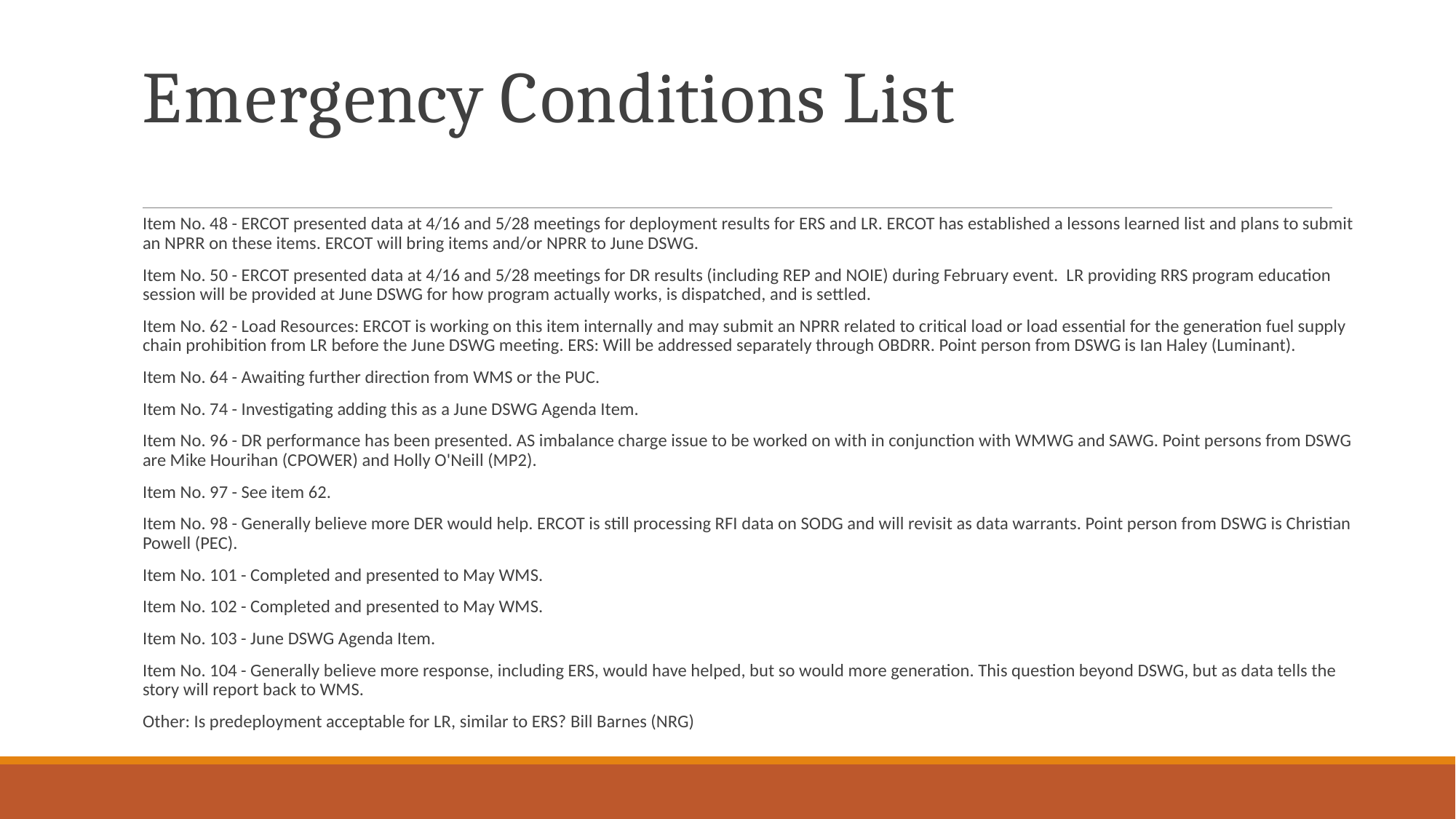

# Emergency Conditions List
Item No. 48 - ERCOT presented data at 4/16 and 5/28 meetings for deployment results for ERS and LR. ERCOT has established a lessons learned list and plans to submit an NPRR on these items. ERCOT will bring items and/or NPRR to June DSWG.
Item No. 50 - ERCOT presented data at 4/16 and 5/28 meetings for DR results (including REP and NOIE) during February event.  LR providing RRS program education session will be provided at June DSWG for how program actually works, is dispatched, and is settled.
Item No. 62 - Load Resources: ERCOT is working on this item internally and may submit an NPRR related to critical load or load essential for the generation fuel supply chain prohibition from LR before the June DSWG meeting. ERS: Will be addressed separately through OBDRR. Point person from DSWG is Ian Haley (Luminant).
Item No. 64 - Awaiting further direction from WMS or the PUC.
Item No. 74 - Investigating adding this as a June DSWG Agenda Item.
Item No. 96 - DR performance has been presented. AS imbalance charge issue to be worked on with in conjunction with WMWG and SAWG. Point persons from DSWG are Mike Hourihan (CPOWER) and Holly O'Neill (MP2).
Item No. 97 - See item 62.
Item No. 98 - Generally believe more DER would help. ERCOT is still processing RFI data on SODG and will revisit as data warrants. Point person from DSWG is Christian Powell (PEC).
Item No. 101 - Completed and presented to May WMS.
Item No. 102 - Completed and presented to May WMS.
Item No. 103 - June DSWG Agenda Item.
Item No. 104 - Generally believe more response, including ERS, would have helped, but so would more generation. This question beyond DSWG, but as data tells the story will report back to WMS.
Other: Is predeployment acceptable for LR, similar to ERS? Bill Barnes (NRG)